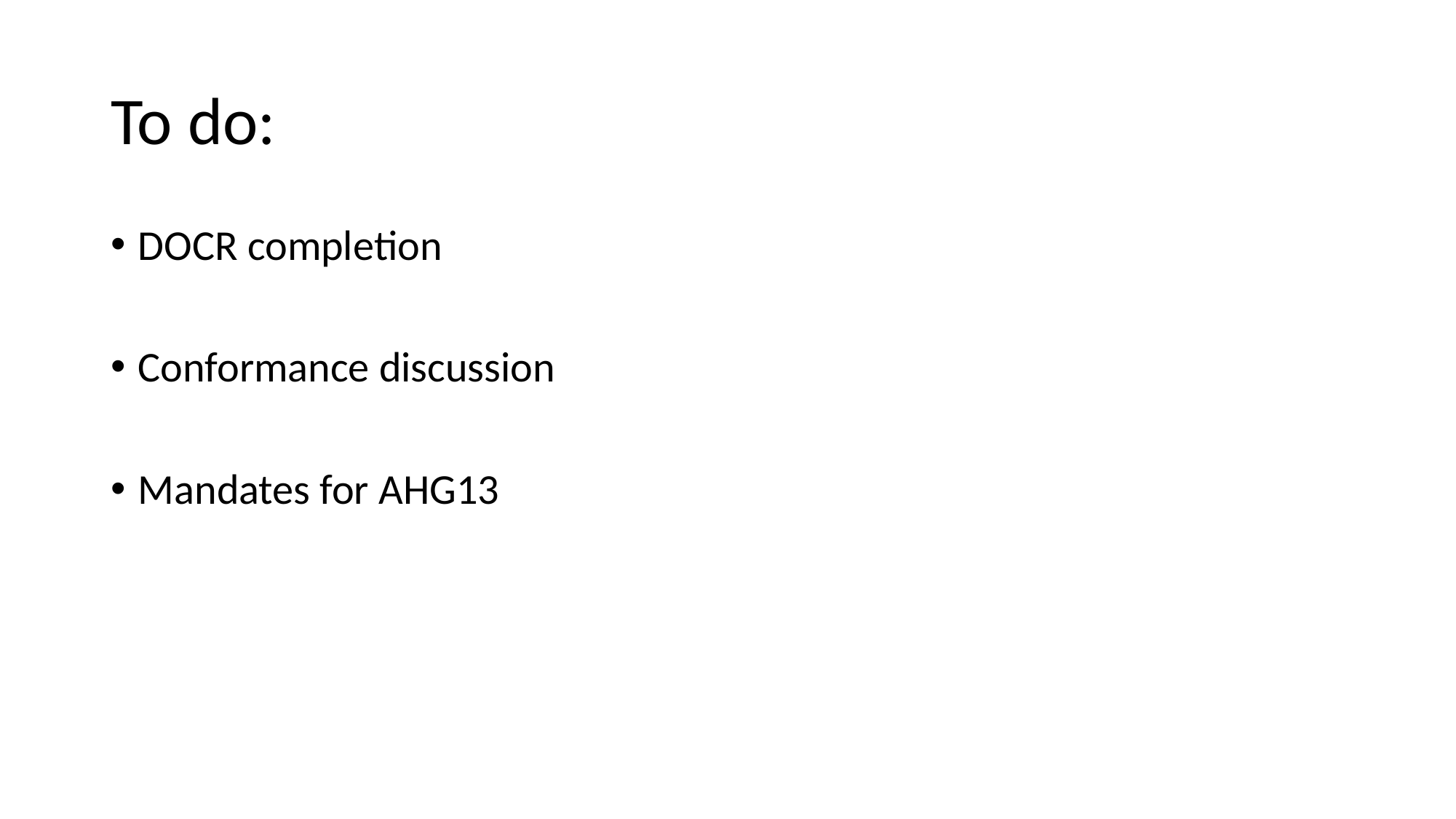

# To do:
DOCR completion

Conformance discussion

Mandates for AHG13